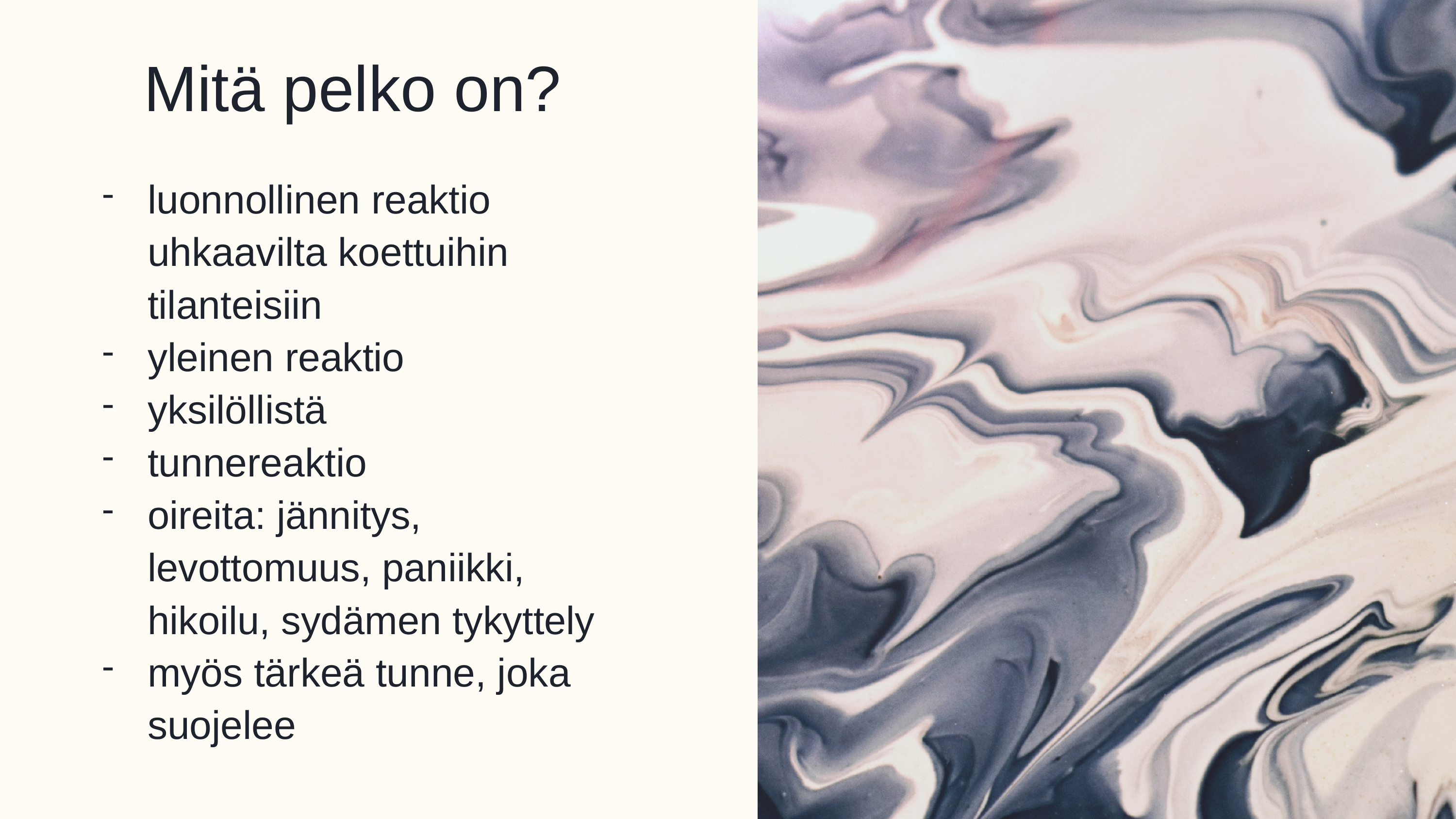

Mitä pelko on?
luonnollinen reaktio uhkaavilta koettuihin tilanteisiin
yleinen reaktio
yksilöllistä
tunnereaktio
oireita: jännitys, levottomuus, paniikki, hikoilu, sydämen tykyttely
myös tärkeä tunne, joka suojelee